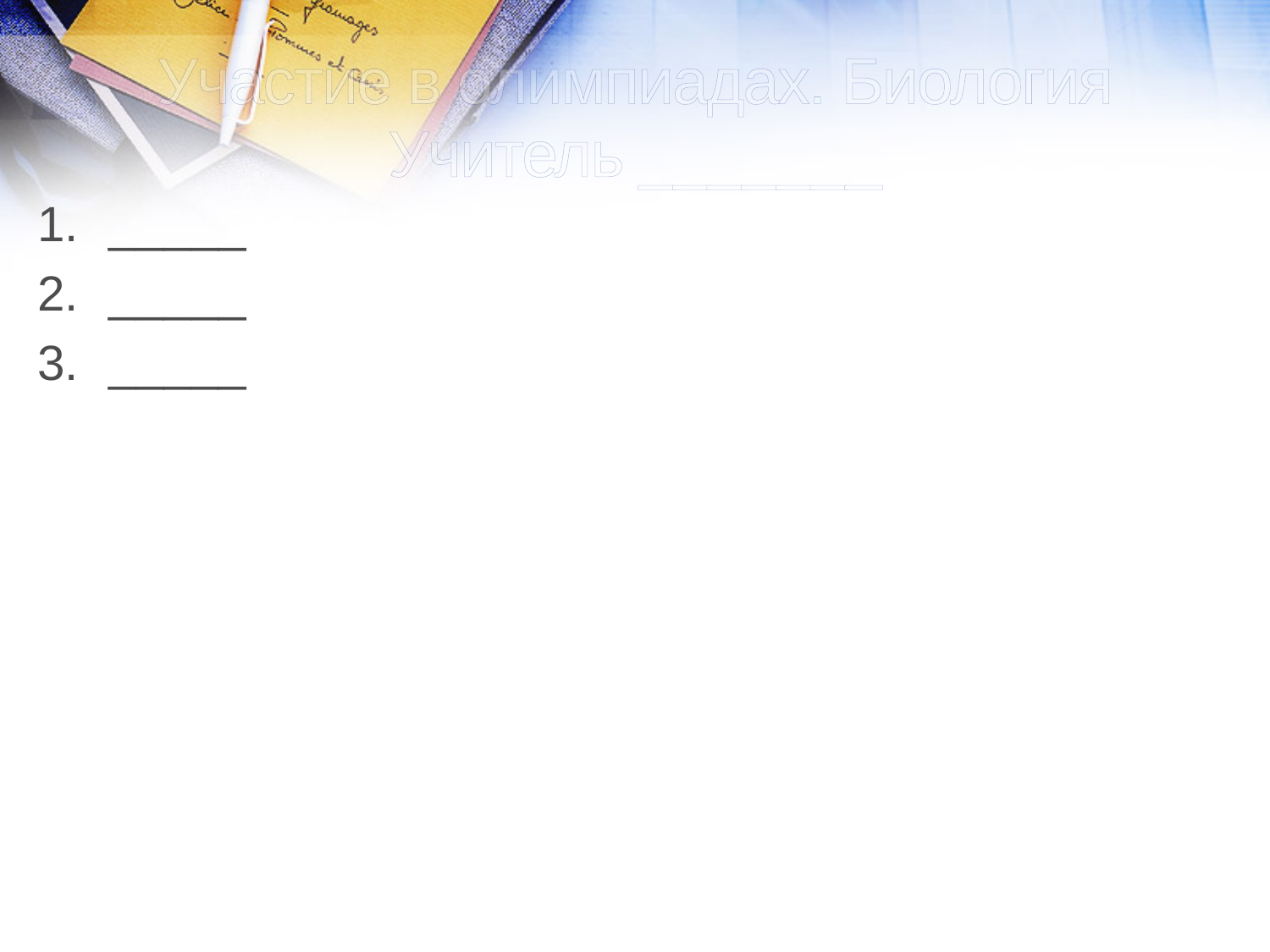

Участие в олимпиадах. Биология
Учитель _______
_____
_____
_____